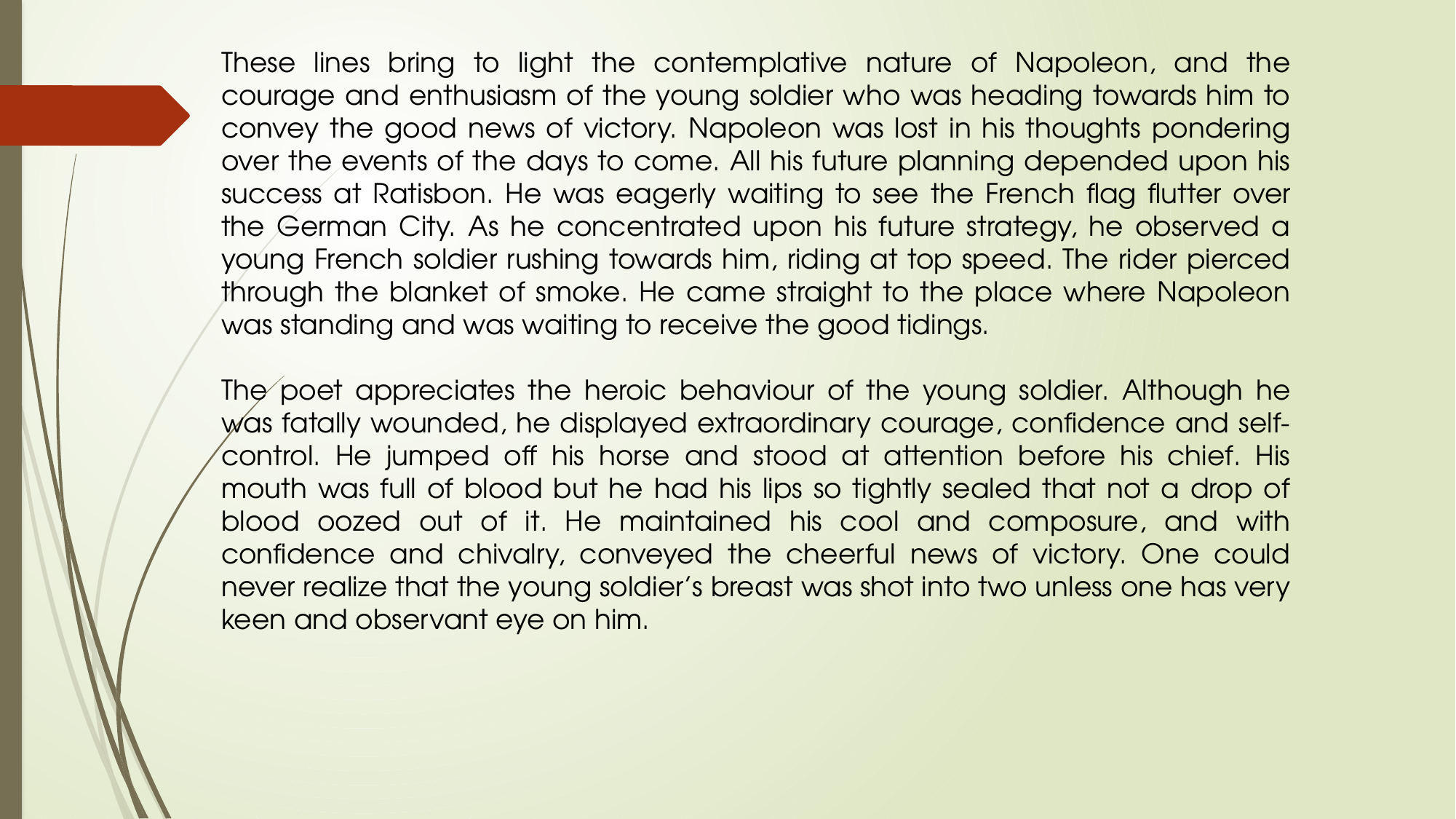

These lines bring to light the contemplative nature of Napoleon, and the courage and enthusiasm of the young soldier who was heading towards him to convey the good news of victory. Napoleon was lost in his thoughts pondering over the events of the days to come. All his future planning depended upon his success at Ratisbon. He was eagerly waiting to see the French flag flutter over the German City. As he concentrated upon his future strategy, he observed a young French soldier rushing towards him, riding at top speed. The rider pierced through the blanket of smoke. He came straight to the place where Napoleon was standing and was waiting to receive the good tidings.

The poet appreciates the heroic behaviour of the young soldier. Although he was fatally wounded, he displayed extraordinary courage, confidence and self-control. He jumped off his horse and stood at attention before his chief. His mouth was full of blood but he had his lips so tightly sealed that not a drop of blood oozed out of it. He maintained his cool and composure, and with confidence and chivalry, conveyed the cheerful news of victory. One could never realize that the young soldier’s breast was shot into two unless one has very keen and observant eye on him.